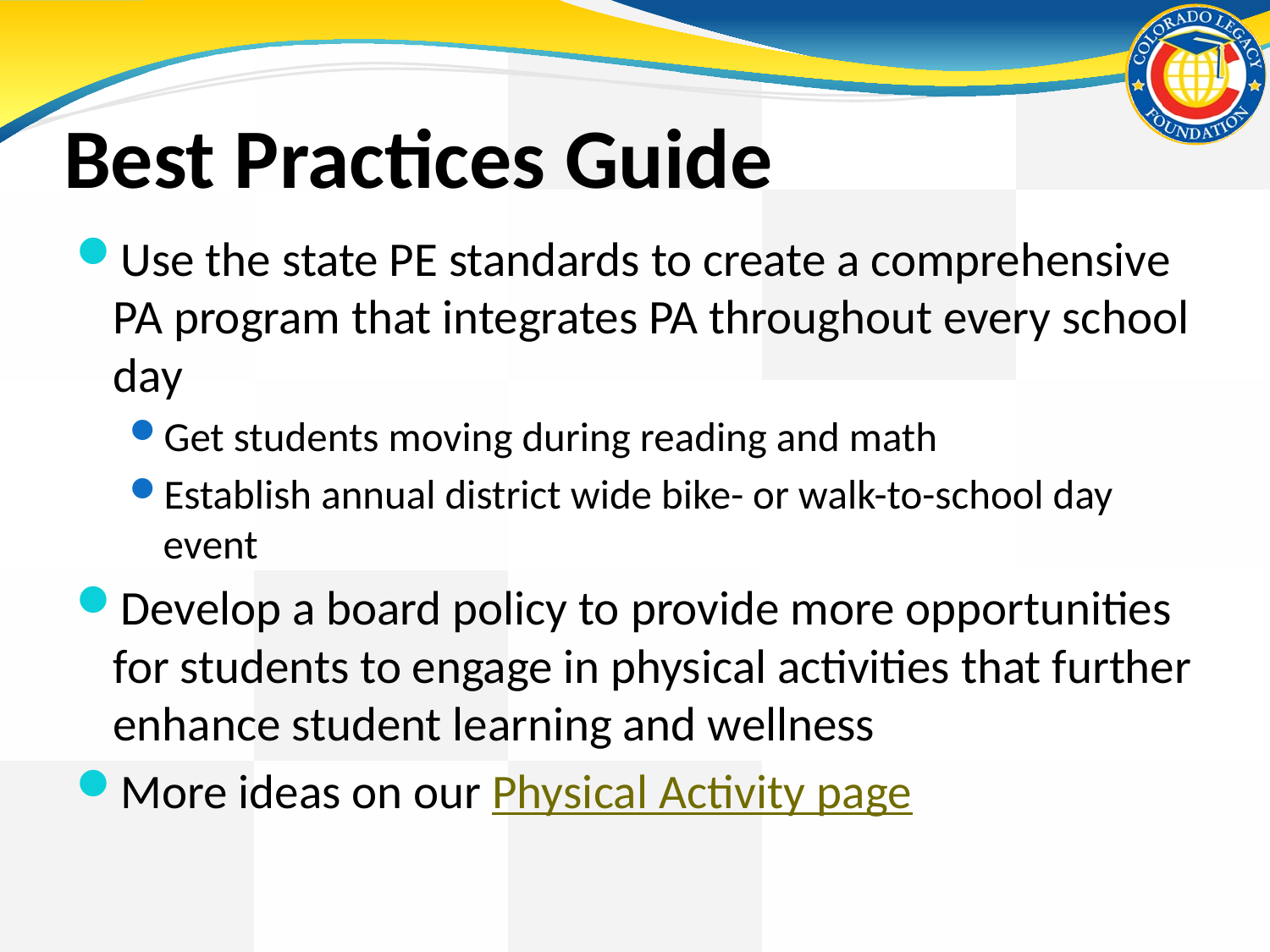

# Best Practices Guide
Use the state PE standards to create a comprehensive PA program that integrates PA throughout every school day
Get students moving during reading and math
Establish annual district wide bike- or walk-to-school day event
Develop a board policy to provide more opportunities for students to engage in physical activities that further enhance student learning and wellness
More ideas on our Physical Activity page